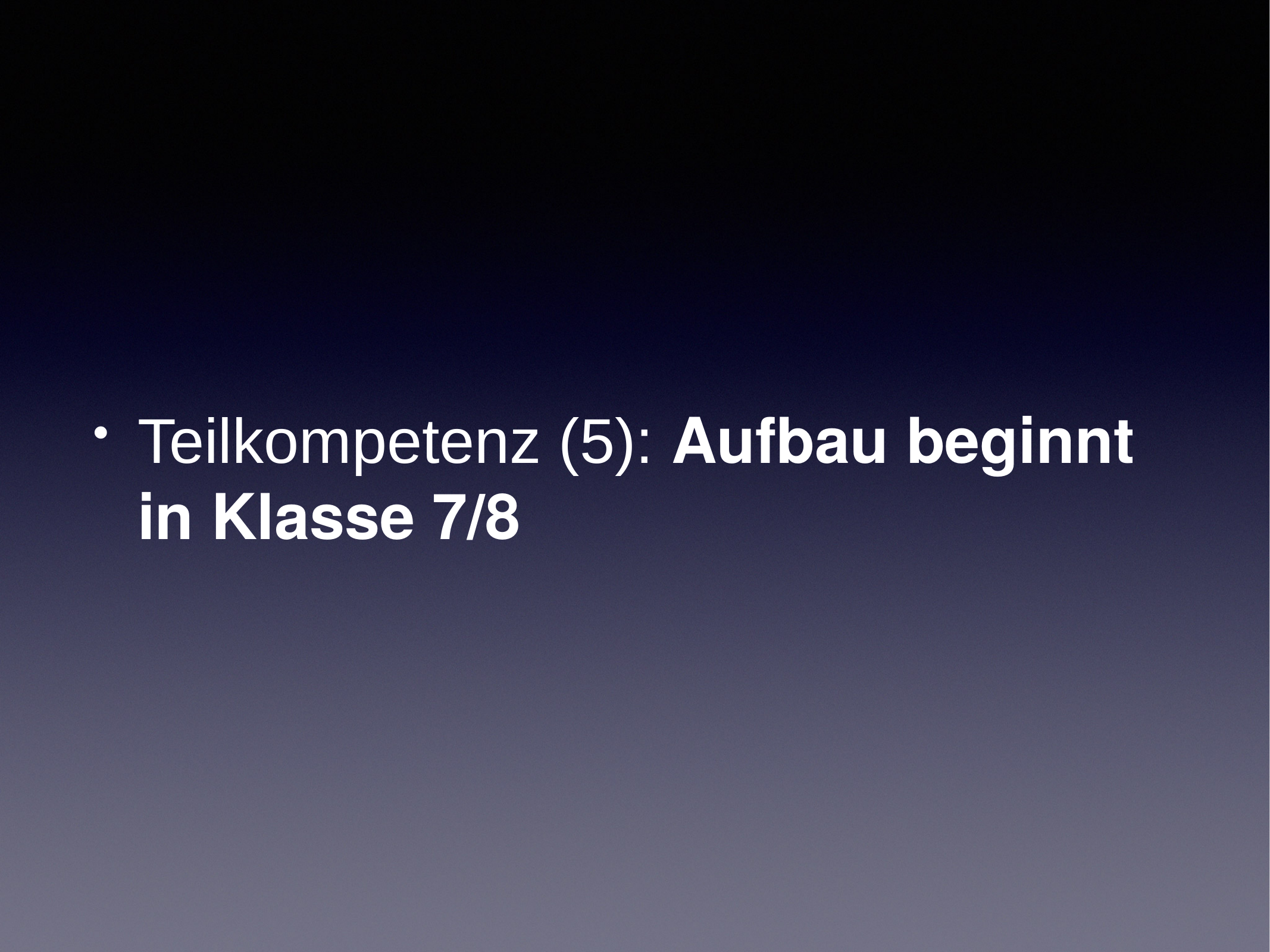

Teilkompetenz (5): Aufbau beginnt in Klasse 7/8